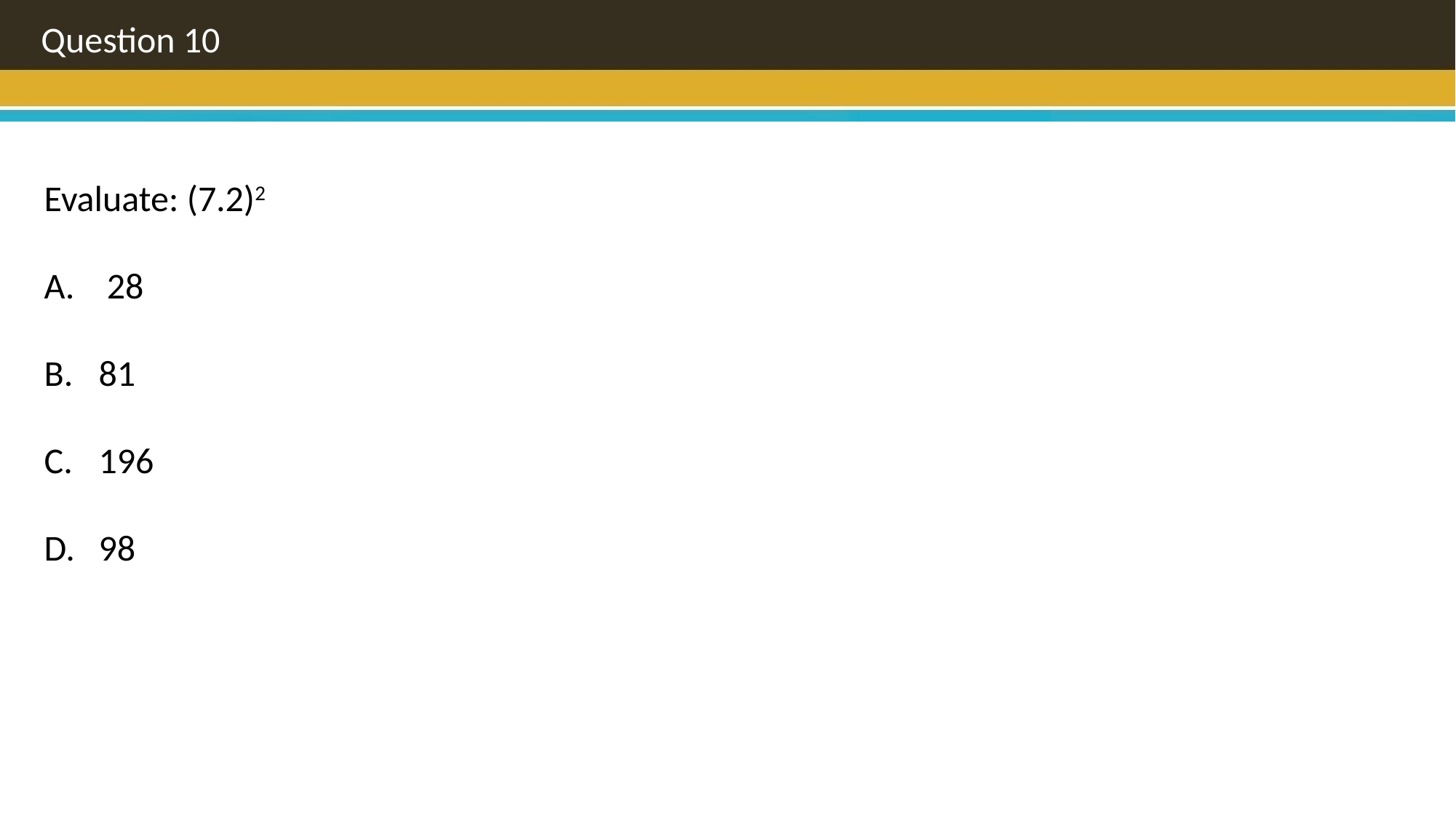

Question 10
Evaluate: (7.2)2

 28

81

196

98